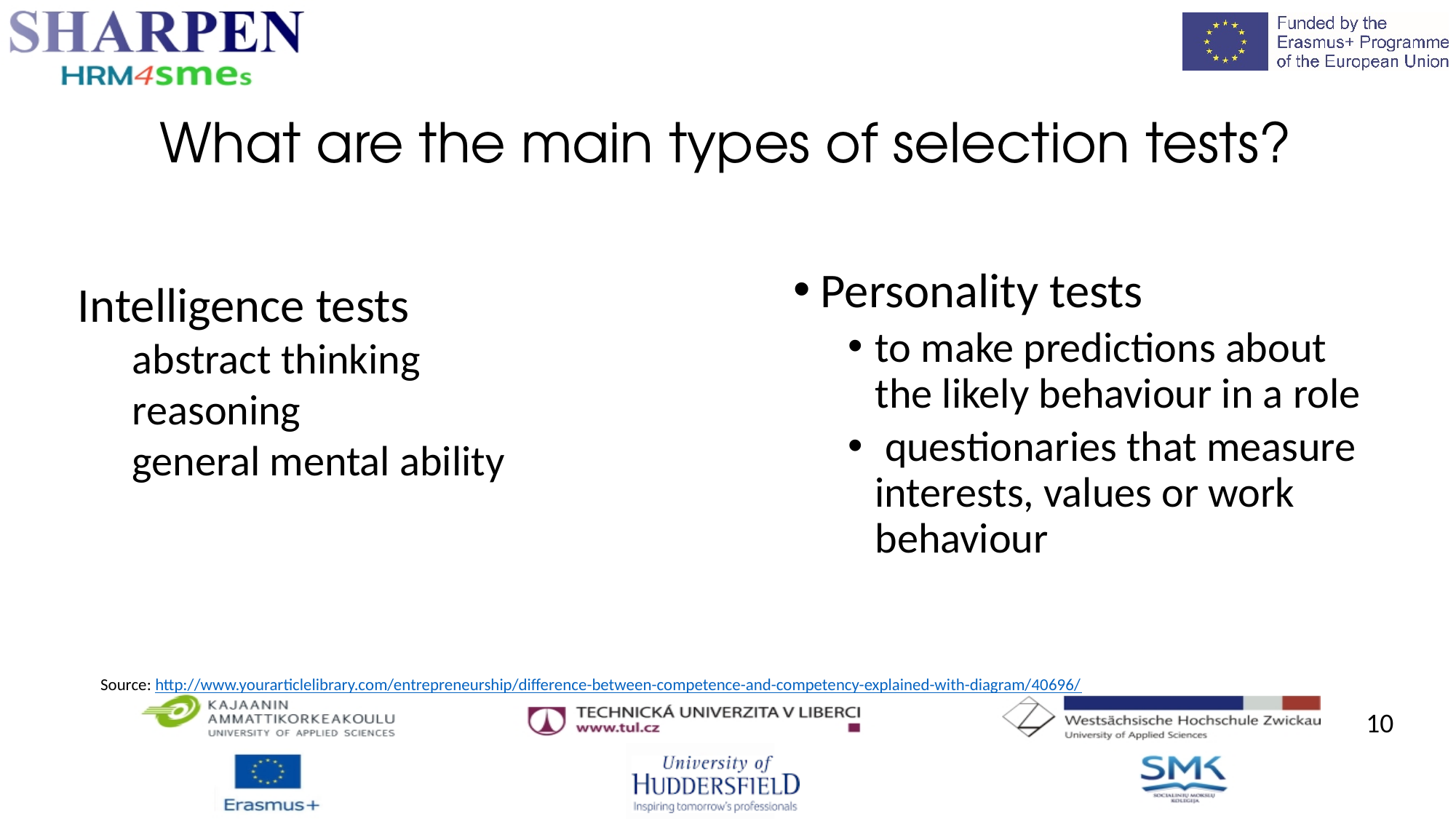

What are the main types of selection tests?
Personality tests
to make predictions about the likely behaviour in a role
 questionaries that measure interests, values or work behaviour
Intelligence tests
abstract thinking
reasoning
general mental ability
Source: http://www.yourarticlelibrary.com/entrepreneurship/difference-between-competence-and-competency-explained-with-diagram/40696/
10